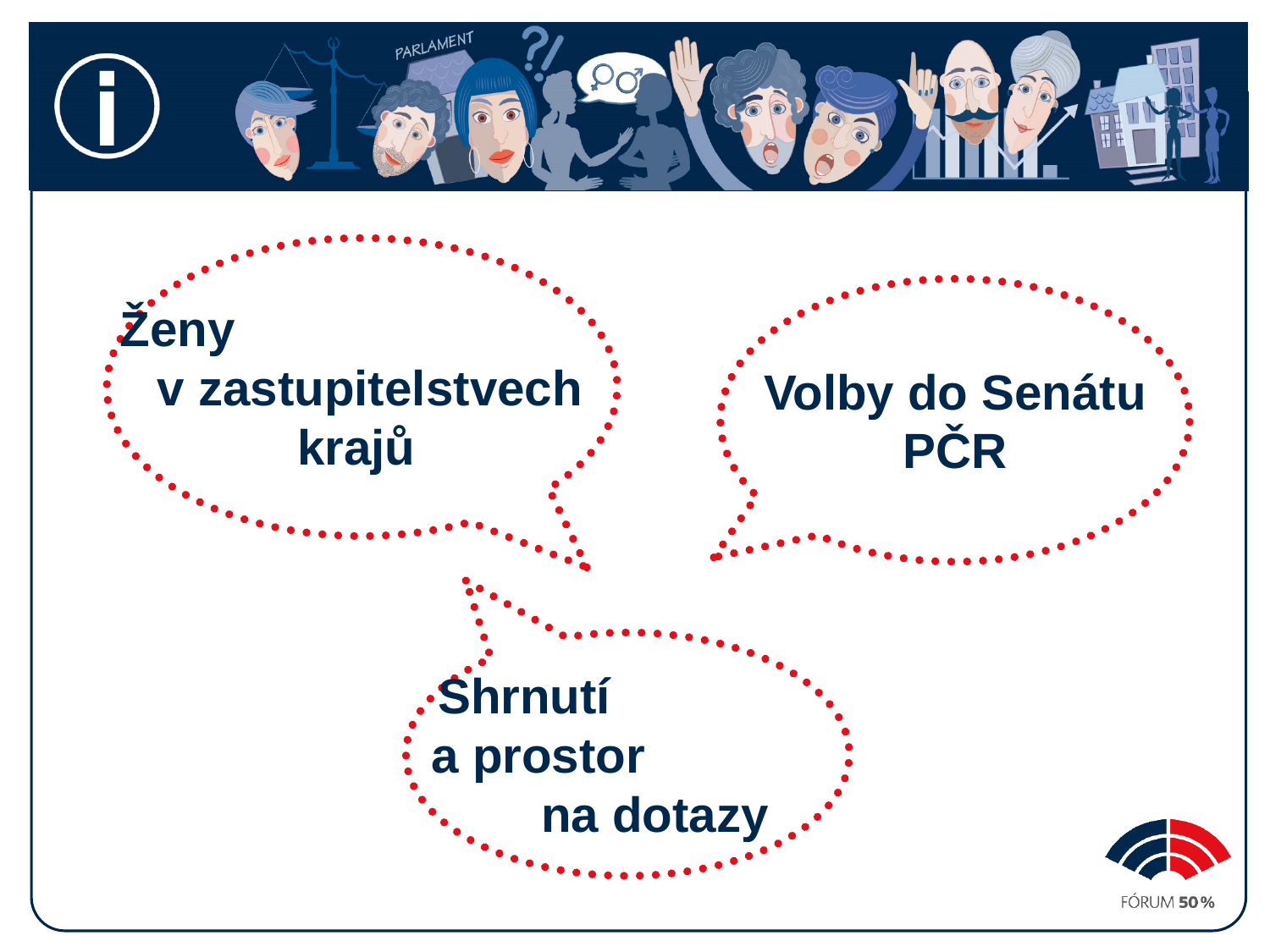

Ženy                             v zastupitelstvech krajů
Volby do Senátu PČR

Shrnutí                a prostor                  na dotazy